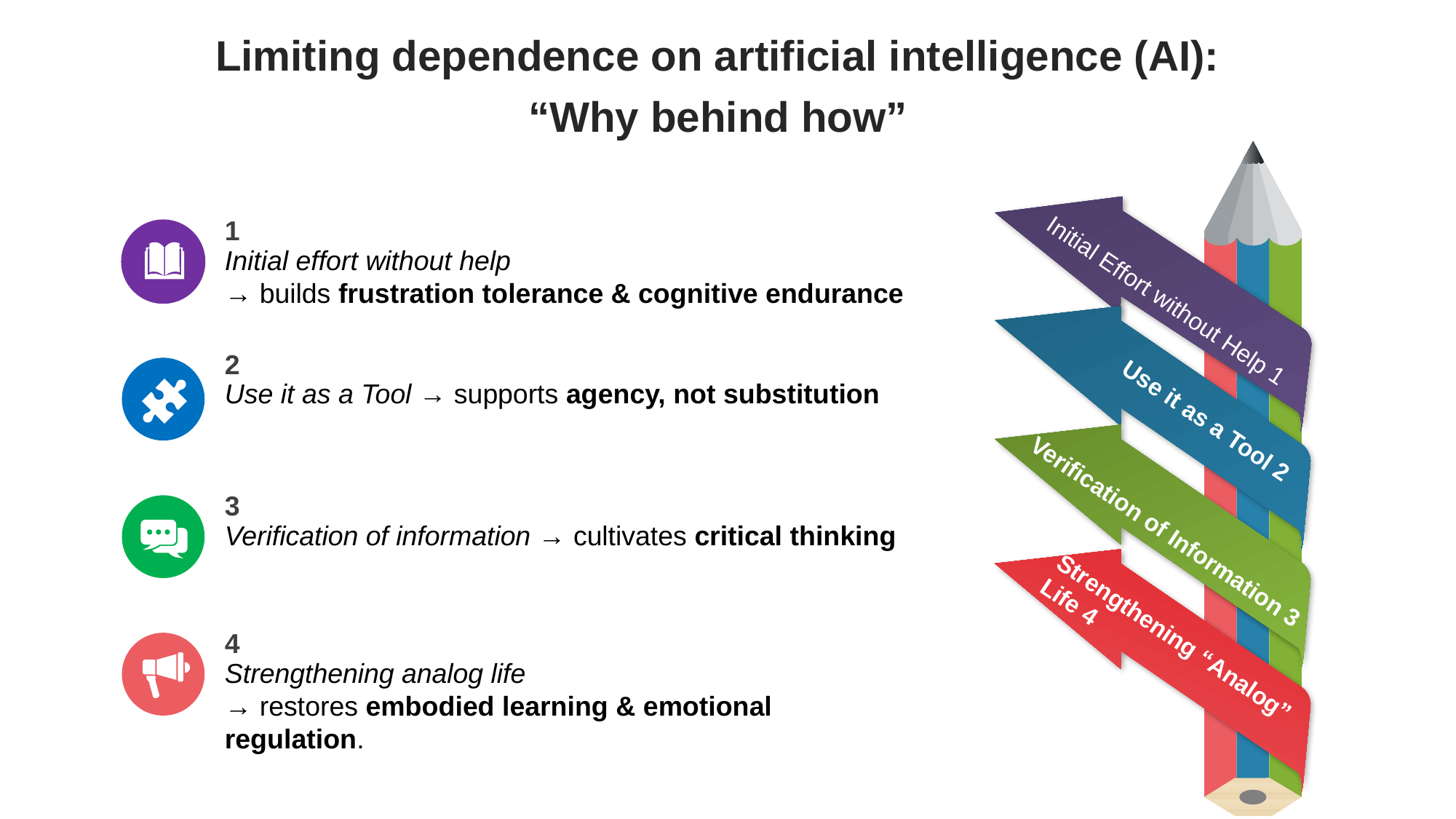

Limiting dependence on artificial intelligence (AI):
“Why behind how”

1
Initial effort without help
→ builds frustration tolerance & cognitive endurance

Initial Effort without Help 1
2
Use it as a Tool → supports agency, not substitution

Use it as a Tool 2
3
Verification of information → cultivates critical thinking

Verification of Information 3

Strengthening “Analog” Life 4
4
Strengthening analog life
→ restores embodied learning & emotional regulation.